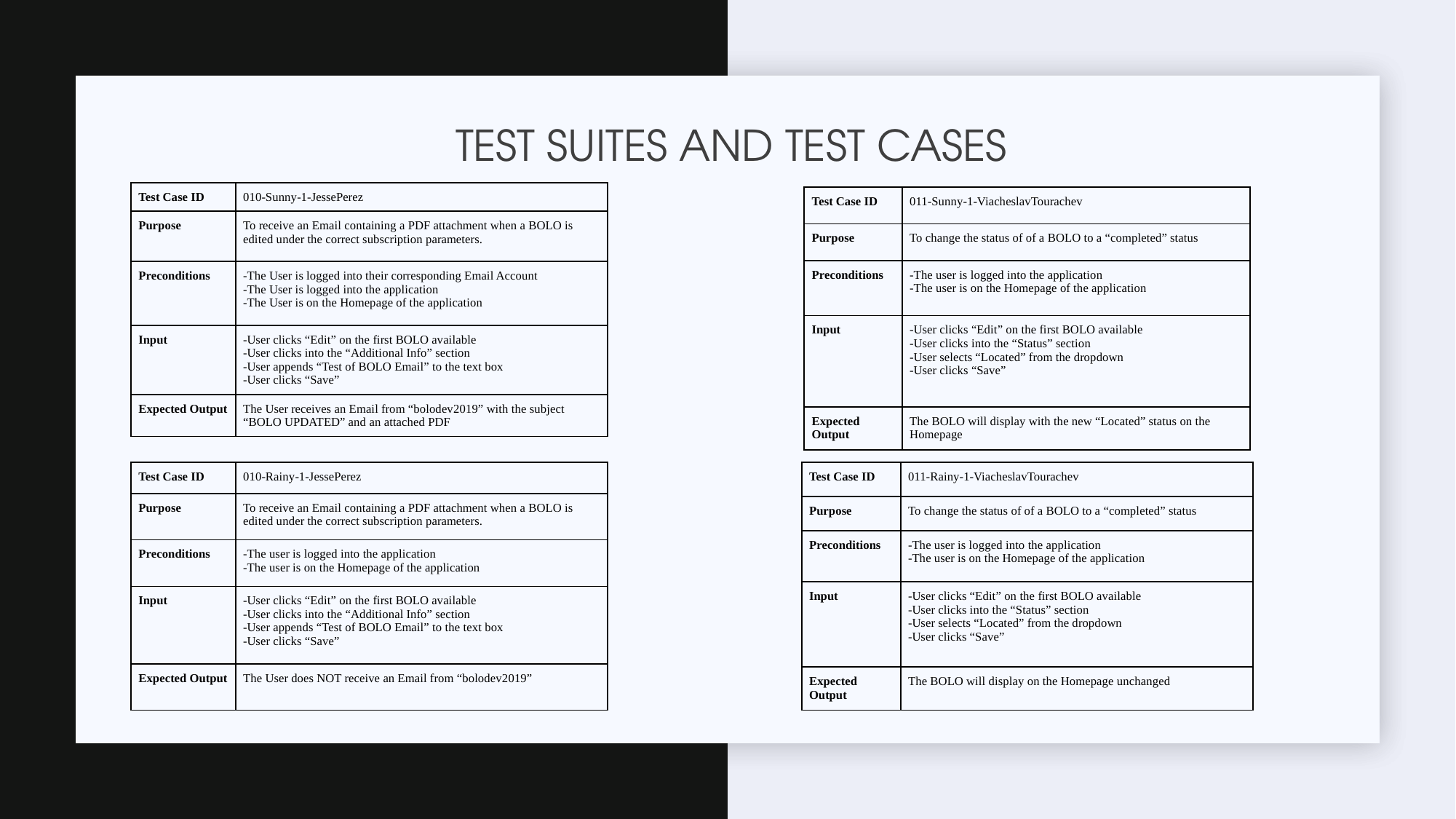

# TEST SUITES AND TEST CASES
| Test Case ID | 010-Sunny-1-JessePerez |
| --- | --- |
| Purpose | To receive an Email containing a PDF attachment when a BOLO is edited under the correct subscription parameters. |
| Preconditions | -The User is logged into their corresponding Email Account -The User is logged into the application -The User is on the Homepage of the application |
| Input | -User clicks “Edit” on the first BOLO available -User clicks into the “Additional Info” section -User appends “Test of BOLO Email” to the text box -User clicks “Save” |
| Expected Output | The User receives an Email from “bolodev2019” with the subject “BOLO UPDATED” and an attached PDF |
| Test Case ID | 011-Sunny-1-ViacheslavTourachev |
| --- | --- |
| Purpose | To change the status of of a BOLO to a “completed” status |
| Preconditions | -The user is logged into the application -The user is on the Homepage of the application |
| Input | -User clicks “Edit” on the first BOLO available -User clicks into the “Status” section -User selects “Located” from the dropdown -User clicks “Save” |
| Expected Output | The BOLO will display with the new “Located” status on the Homepage |
| Test Case ID | 010-Rainy-1-JessePerez |
| --- | --- |
| Purpose | To receive an Email containing a PDF attachment when a BOLO is edited under the correct subscription parameters. |
| Preconditions | -The user is logged into the application -The user is on the Homepage of the application |
| Input | -User clicks “Edit” on the first BOLO available -User clicks into the “Additional Info” section -User appends “Test of BOLO Email” to the text box -User clicks “Save” |
| Expected Output | The User does NOT receive an Email from “bolodev2019” |
| Test Case ID | 011-Rainy-1-ViacheslavTourachev |
| --- | --- |
| Purpose | To change the status of of a BOLO to a “completed” status |
| Preconditions | -The user is logged into the application -The user is on the Homepage of the application |
| Input | -User clicks “Edit” on the first BOLO available -User clicks into the “Status” section -User selects “Located” from the dropdown -User clicks “Save” |
| Expected Output | The BOLO will display on the Homepage unchanged |